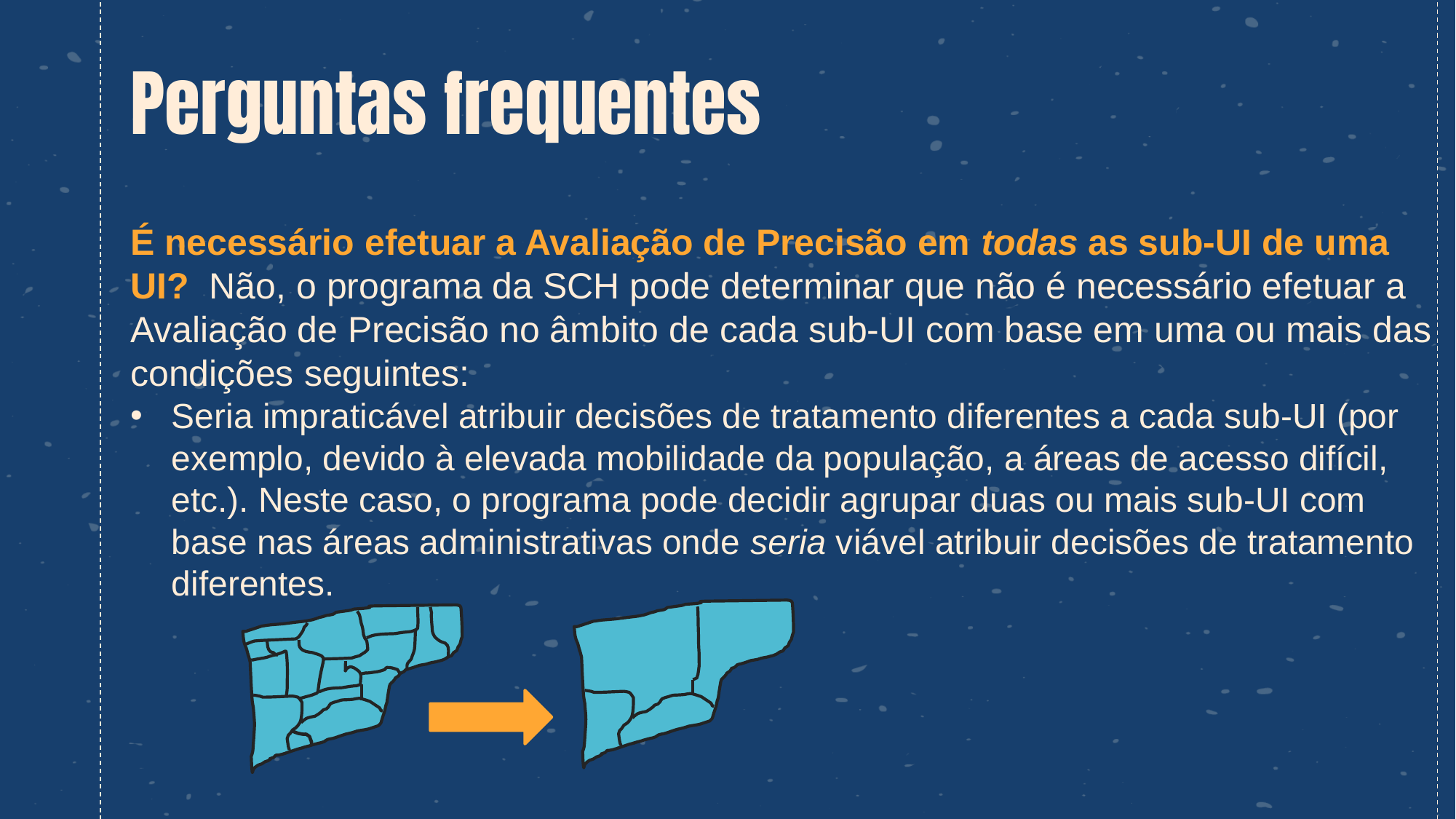

# Perguntas frequentes
É necessário efetuar a Avaliação de Precisão em todas as sub-UI de uma UI?  Não, o programa da SCH pode determinar que não é necessário efetuar a Avaliação de Precisão no âmbito de cada sub-UI com base em uma ou mais das condições seguintes:
Seria impraticável atribuir decisões de tratamento diferentes a cada sub-UI (por exemplo, devido à elevada mobilidade da população, a áreas de acesso difícil, etc.). Neste caso, o programa pode decidir agrupar duas ou mais sub-UI com base nas áreas administrativas onde seria viável atribuir decisões de tratamento diferentes.